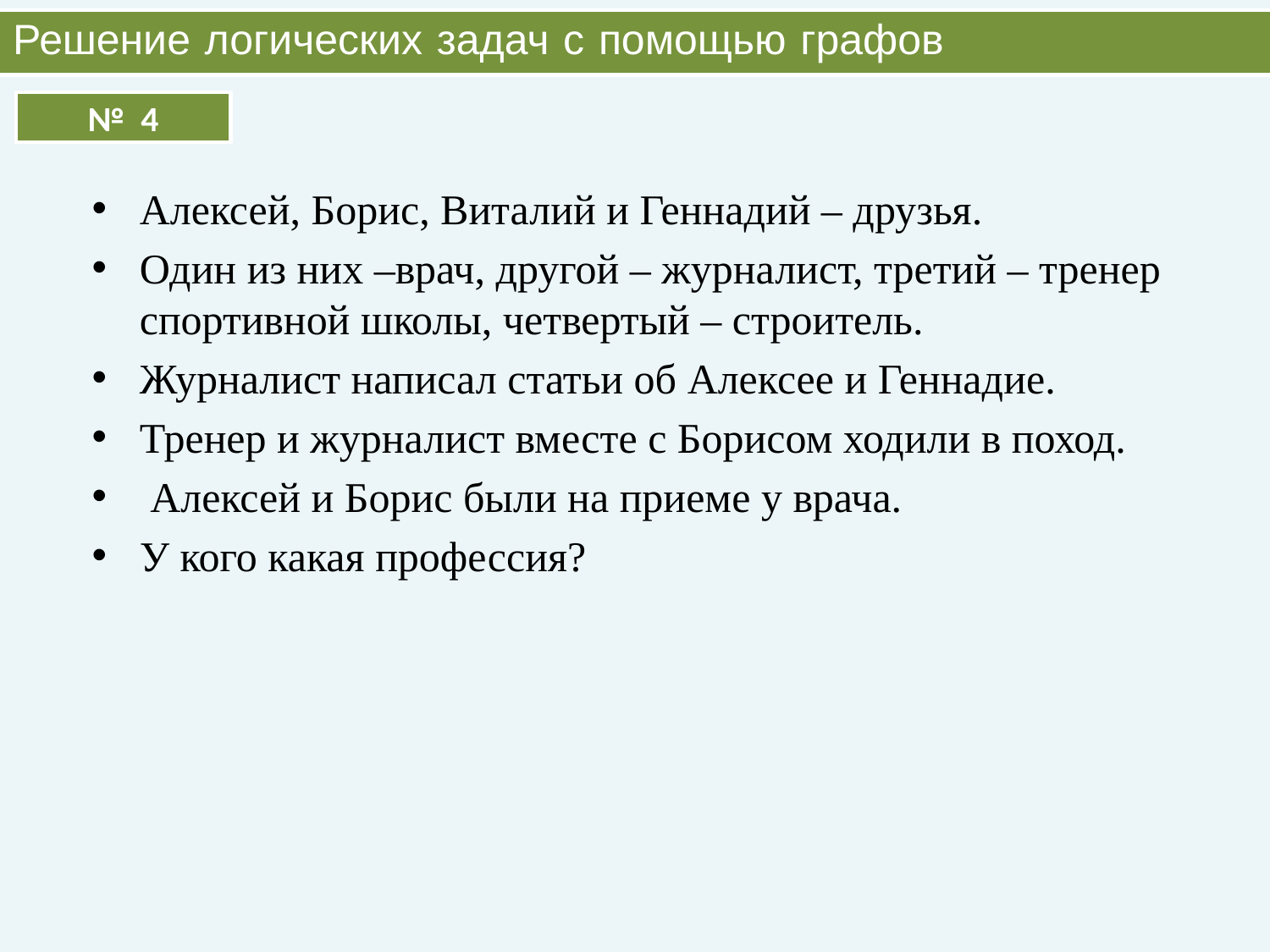

Решение логических задач с помощью графов

№  4
Алексей, Борис, Виталий и Геннадий – друзья.
Один из них –врач, другой – журналист, третий – тренер спортивной школы, четвертый – строитель.
Журналист написал статьи об Алексее и Геннадие.
Тренер и журналист вместе с Борисом ходили в поход.
 Алексей и Борис были на приеме у врача.
У кого какая профессия?